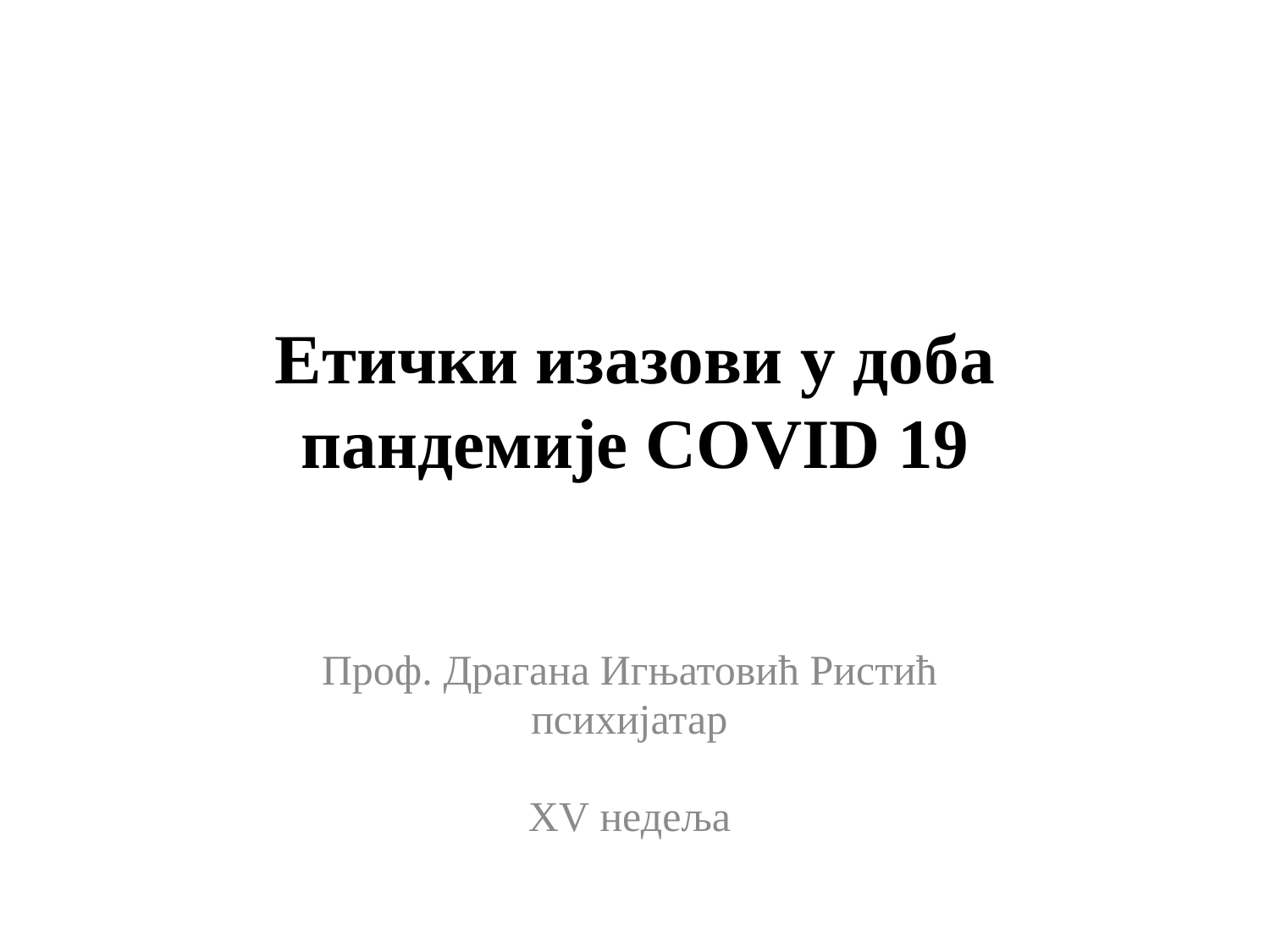

# Етички изазoви у доба пандемије COVID 19
Проф. Драгана Игњатовић Ристић
психијатар

XV недеља